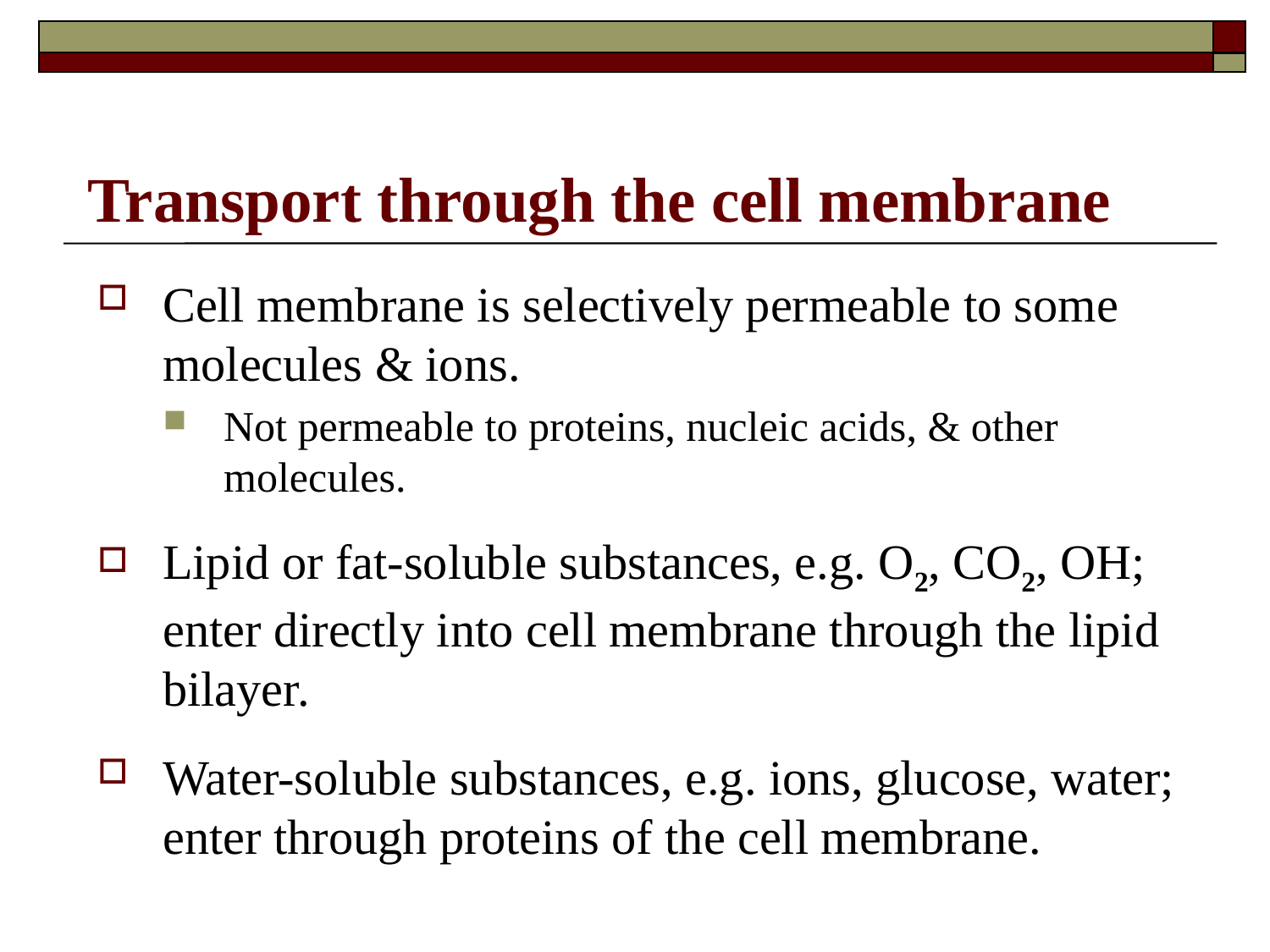

# Transport through the cell membrane
Cell membrane is selectively permeable to some molecules & ions.
Not permeable to proteins, nucleic acids, & other molecules.

Lipid or fat-soluble substances, e.g. O2, CO2, OH; enter directly into cell membrane through the lipid bilayer.

Water-soluble substances, e.g. ions, glucose, water; enter through proteins of the cell membrane.